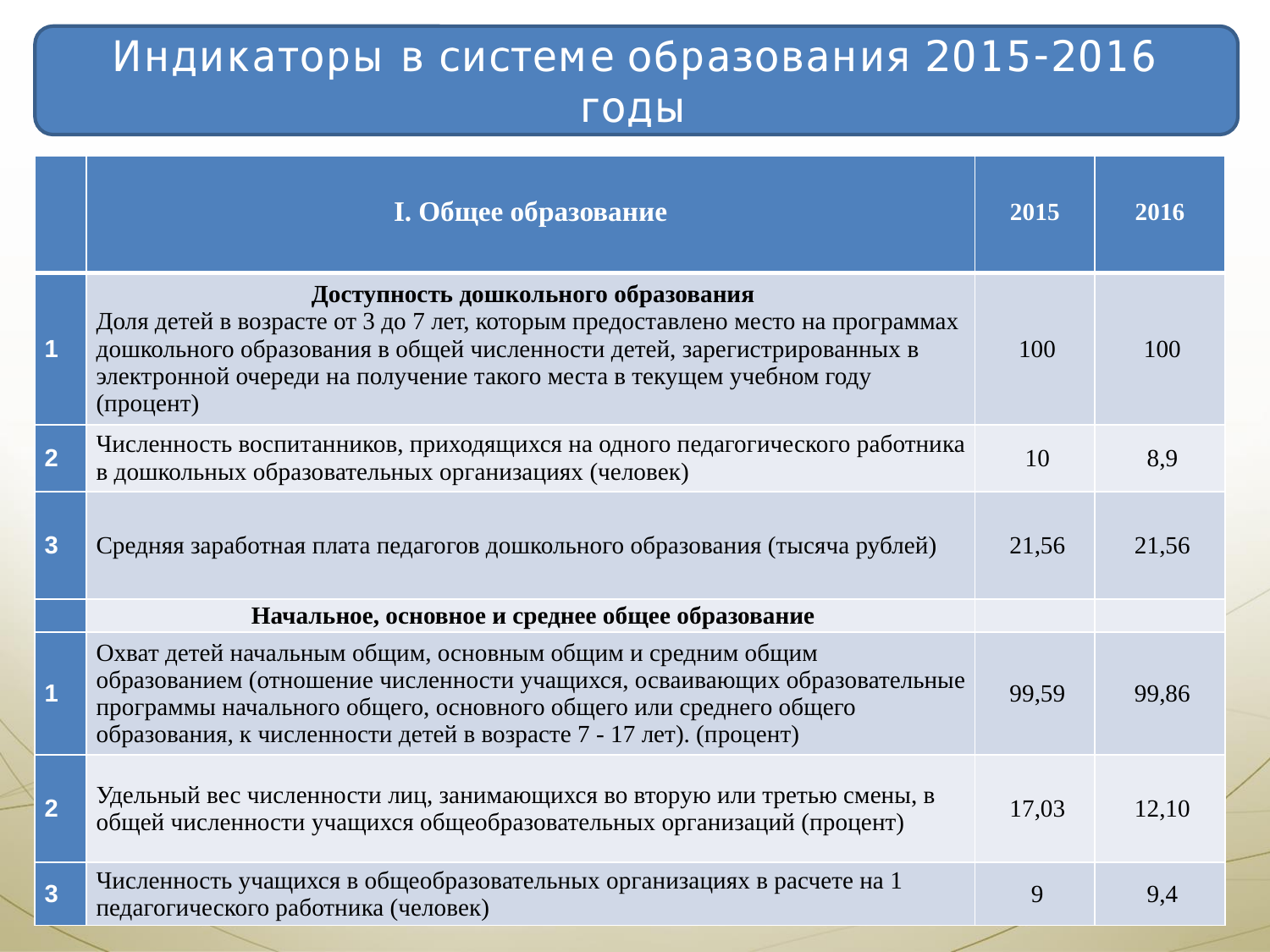

Индикаторы в системе образования 2015-2016 годы
|  | I. Общее образование | 2015 | 2016 |
| --- | --- | --- | --- |
| 1 | Доступность дошкольного образования Доля детей в возрасте от 3 до 7 лет, которым предоставлено место на программах дошкольного образования в общей численности детей, зарегистрированных в электронной очереди на получение такого места в текущем учебном году (процент) | 100 | 100 |
| 2 | Численность воспитанников, приходящихся на одного педагогического работника в дошкольных образовательных организациях (человек) | 10 | 8,9 |
| 3 | Средняя заработная плата педагогов дошкольного образования (тысяча рублей) | 21,56 | 21,56 |
|  | Начальное, основное и среднее общее образование |  |  |
| 1 | Охват детей начальным общим, основным общим и средним общим образованием (отношение численности учащихся, осваивающих образовательные программы начального общего, основного общего или среднего общего образования, к численности детей в возрасте 7 - 17 лет). (процент) | 99,59 | 99,86 |
| 2 | Удельный вес численности лиц, занимающихся во вторую или третью смены, в общей численности учащихся общеобразовательных организаций (процент) | 17,03 | 12,10 |
| 3 | Численность учащихся в общеобразовательных организациях в расчете на 1 педагогического работника (человек) | 9 | 9,4 |